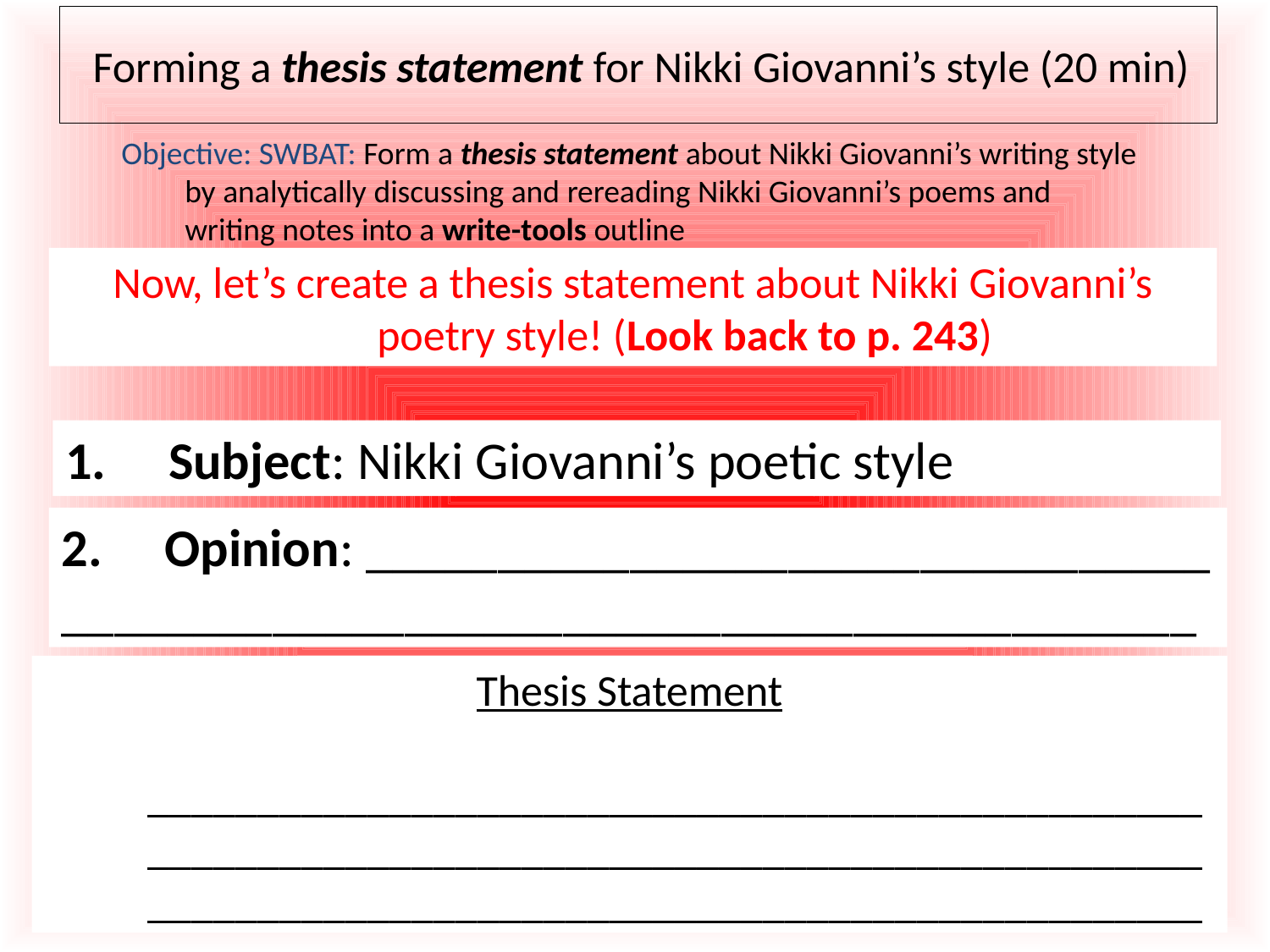

# Forming a thesis statement for Nikki Giovanni’s style (20 min)
Objective: SWBAT: Form a thesis statement about Nikki Giovanni’s writing style by analytically discussing and rereading Nikki Giovanni’s poems and writing notes into a write-tools outline

Now, let’s create a thesis statement about Nikki Giovanni’s poetry style! (Look back to p. 243)
Subject: Nikki Giovanni’s poetic style
Opinion: ________________________________
___________________________________________
Thesis Statement
	________________________________________________________________________________________________________________________________________________